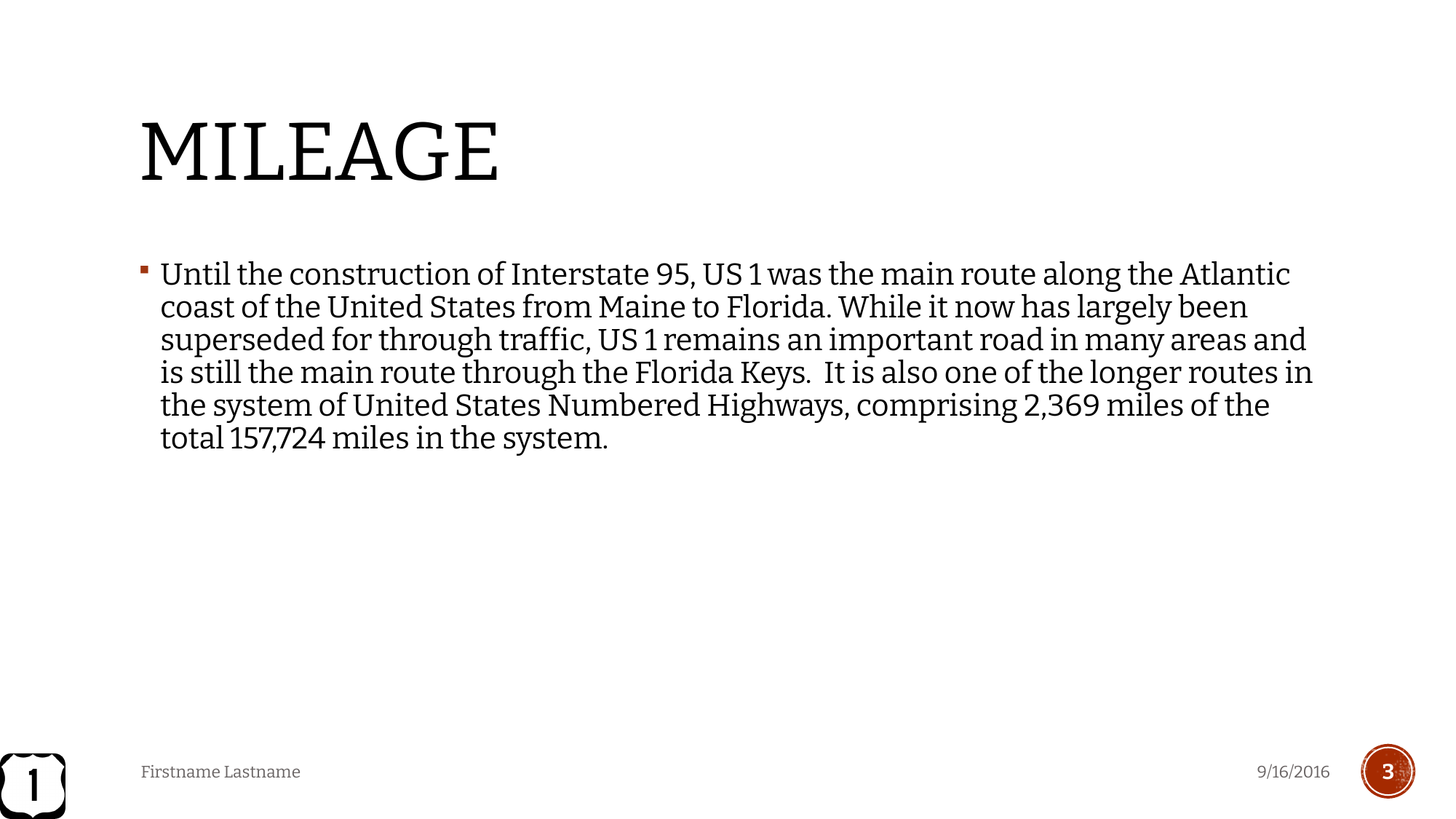

# Mileage
Until the construction of Interstate 95, US 1 was the main route along the Atlantic coast of the United States from Maine to Florida. While it now has largely been superseded for through traffic, US 1 remains an important road in many areas and is still the main route through the Florida Keys.  It is also one of the longer routes in the system of United States Numbered Highways, comprising 2,369 miles of the total 157,724 miles in the system.
Firstname Lastname
9/16/2016
3